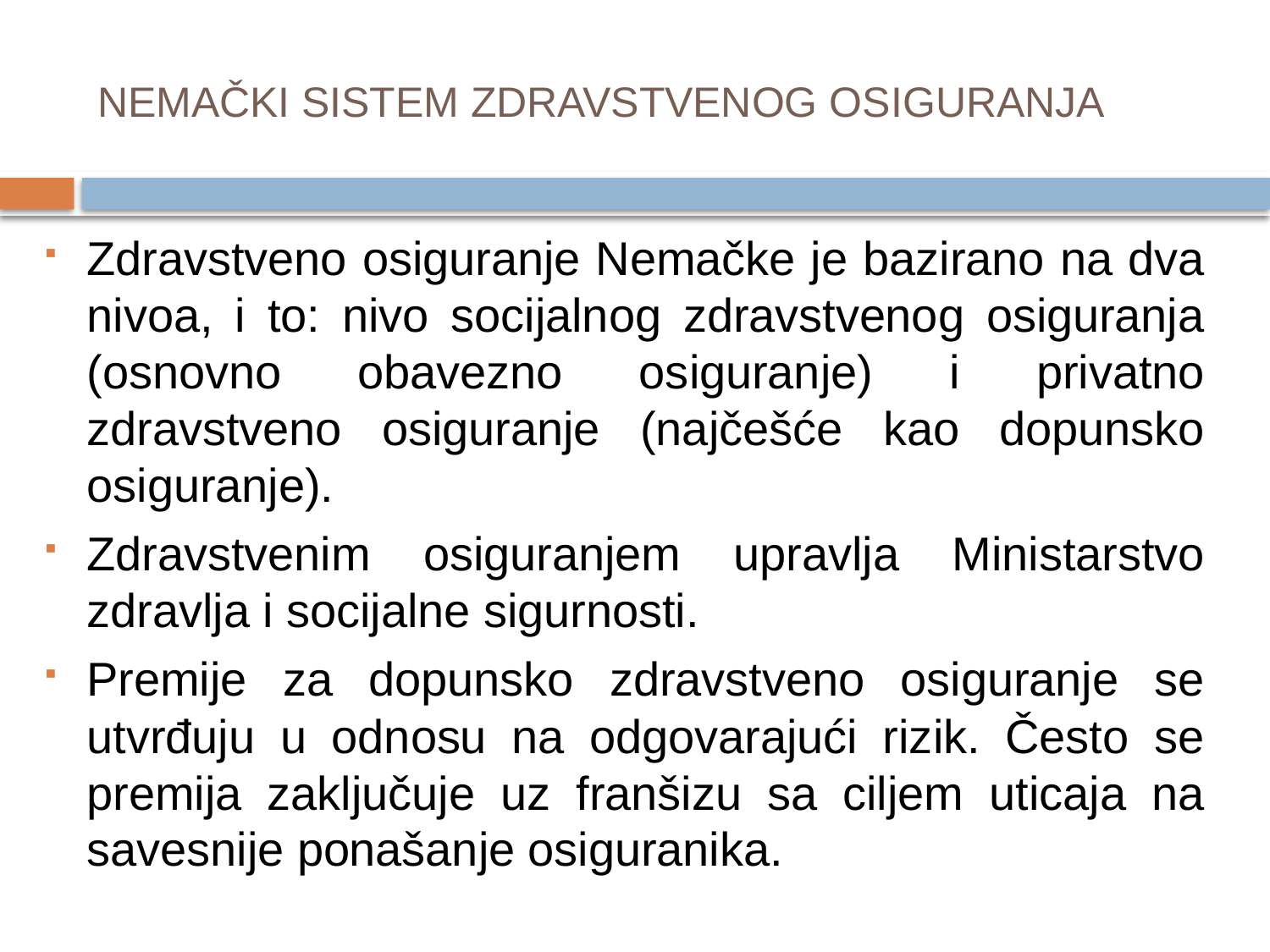

# NEMAČKI SISTEM ZDRAVSTVENOG OSIGURANJA
Zdravstveno osiguranje Nemačke je bazirano na dva nivoa, i to: nivo socijalnog zdravstvenog osiguranja (osnovno obavezno osiguranje) i privatno zdravstveno osiguranje (najčešće kao dopunsko osiguranje).
Zdravstvenim osiguranjem upravlja Ministarstvo zdravlja i socijalne sigurnosti.
Premije za dopunsko zdravstveno osiguranje se utvrđuju u odnosu na odgovarajući rizik. Često se premija zaključuje uz franšizu sa ciljem uticaja na savesnije ponašanje osiguranika.